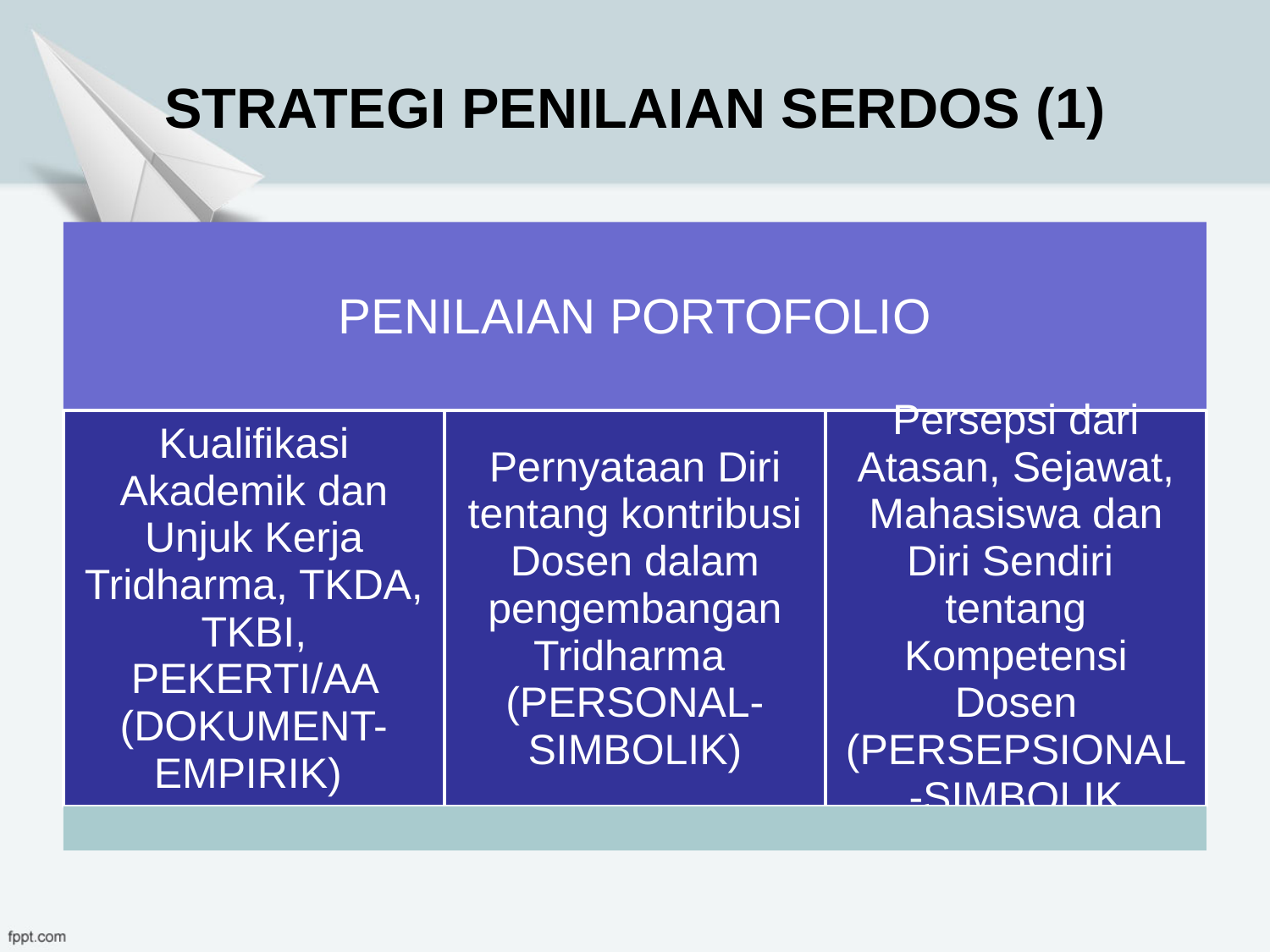

# STRATEGI PENILAIAN SERDOS (1)
PENILAIAN PORTOFOLIO
Kualifikasi Akademik dan Unjuk Kerja Tridharma, TKDA, TKBI, PEKERTI/AA (DOKUMENT-EMPIRIK)
Pernyataan Diri tentang kontribusi Dosen dalam pengembangan Tridharma  (PERSONAL-SIMBOLIK)
Persepsi dari Atasan, Sejawat, Mahasiswa dan Diri Sendiri  tentang Kompetensi Dosen (PERSEPSIONAL-SIMBOLIK